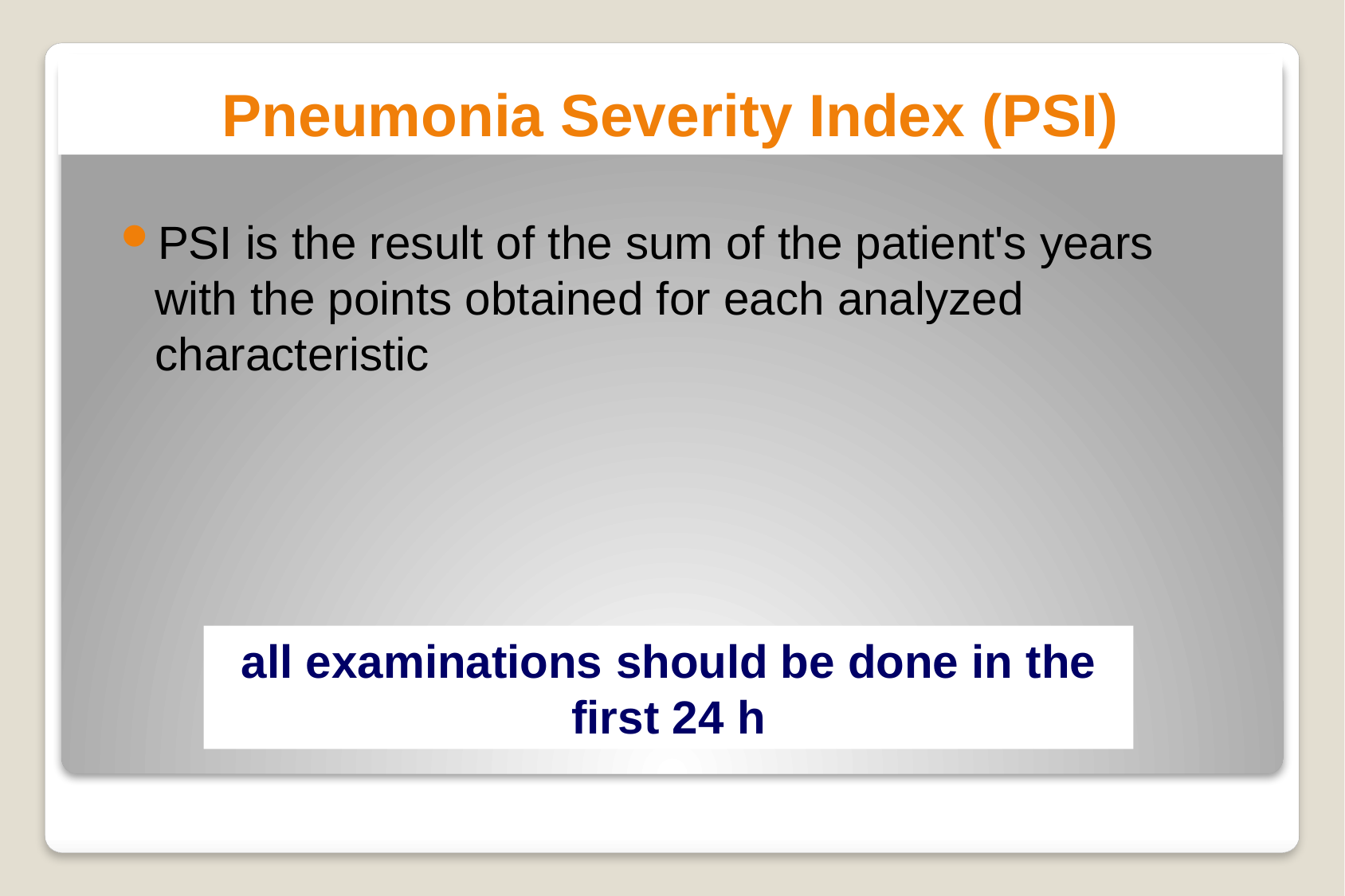

# Pneumonia Severity Index (PSI)
PSI is the result of the sum of the patient's years with the points obtained for each analyzed characteristic
all examinations should be done in the first 24 h